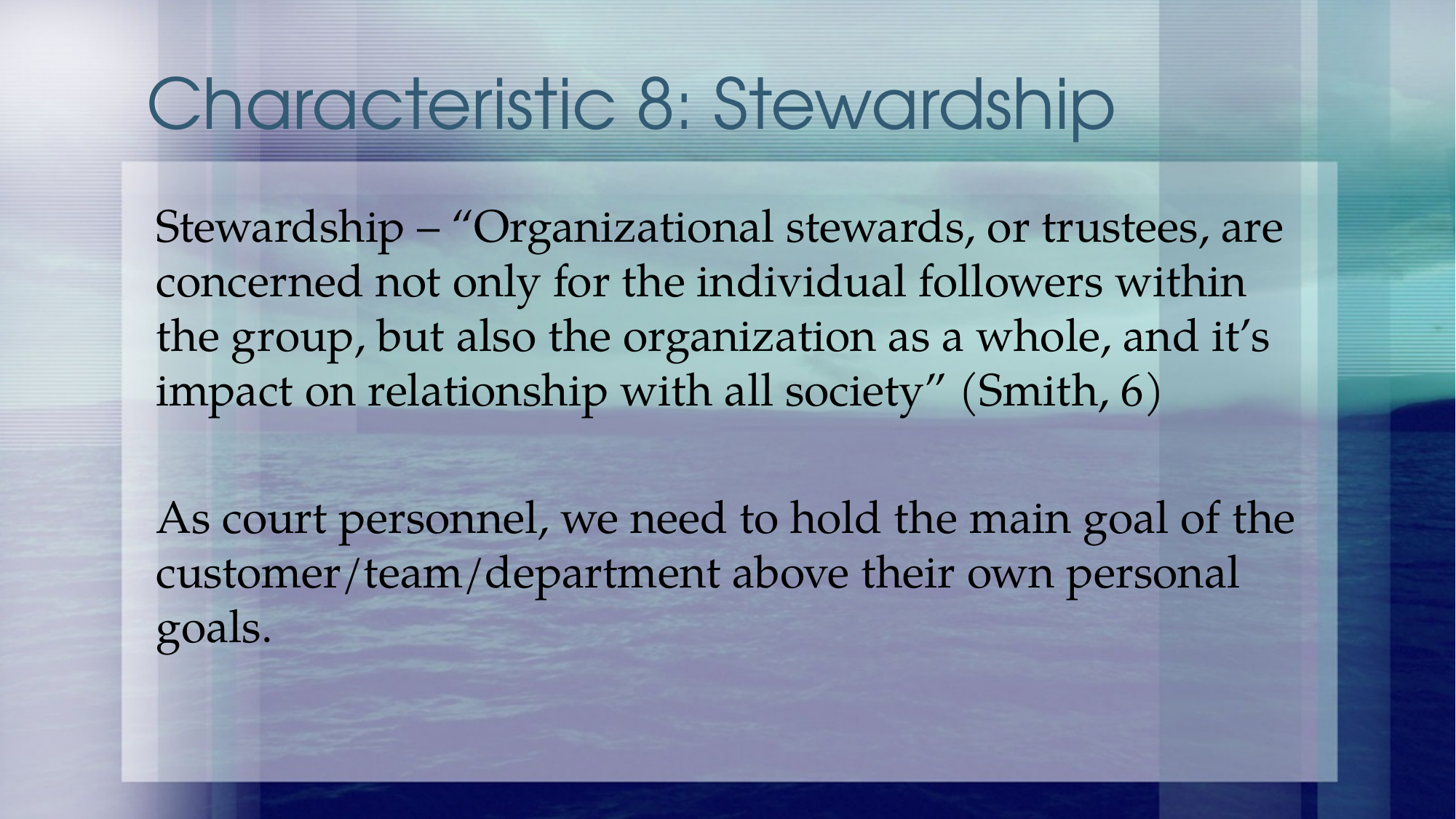

# Characteristic 8: Stewardship
Stewardship – “Organizational stewards, or trustees, are concerned not only for the individual followers within the group, but also the organization as a whole, and it’s impact on relationship with all society” (Smith, 6)

As court personnel, we need to hold the main goal of the customer/team/department above their own personal goals.